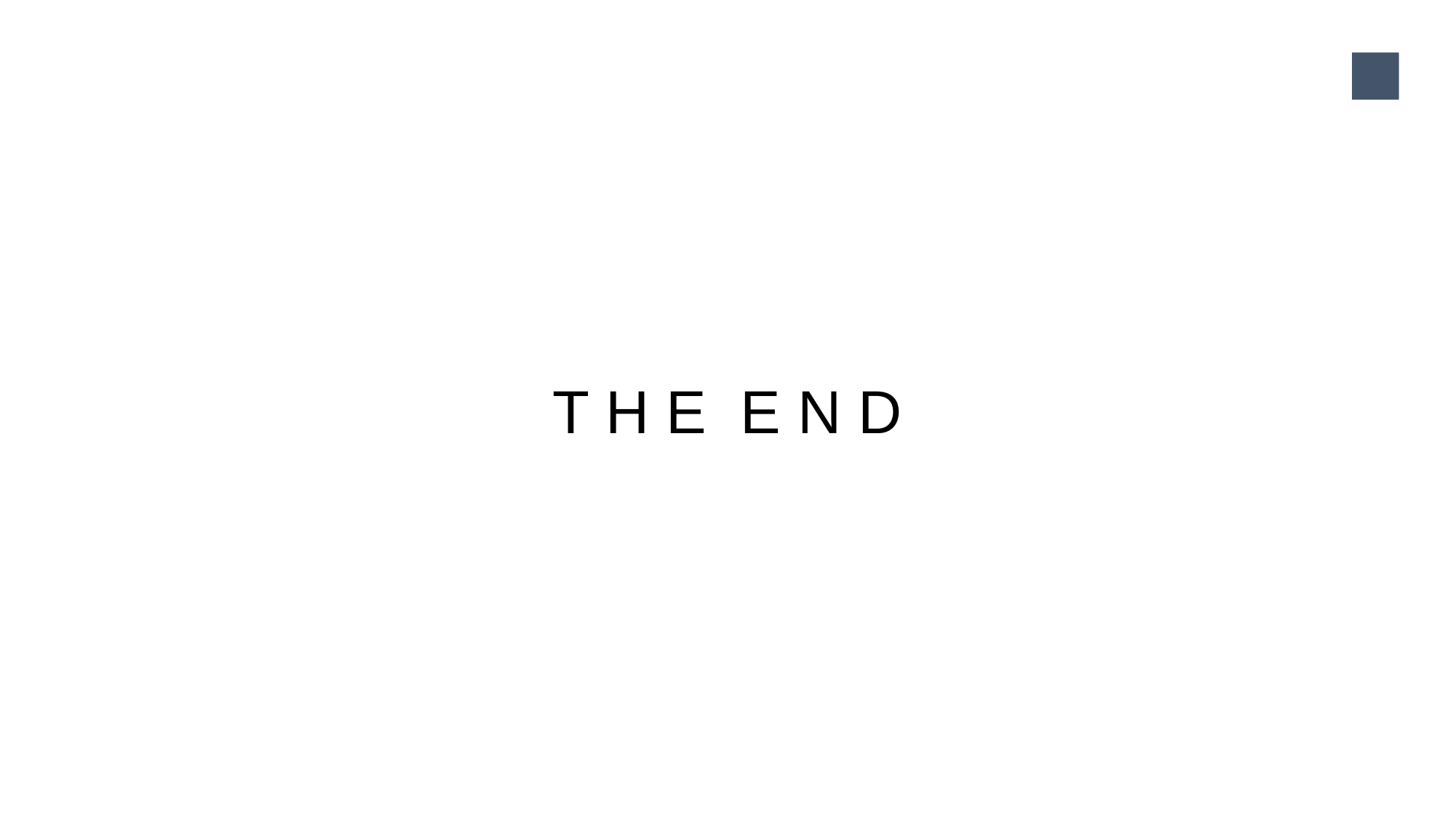

21
T H E  E N D